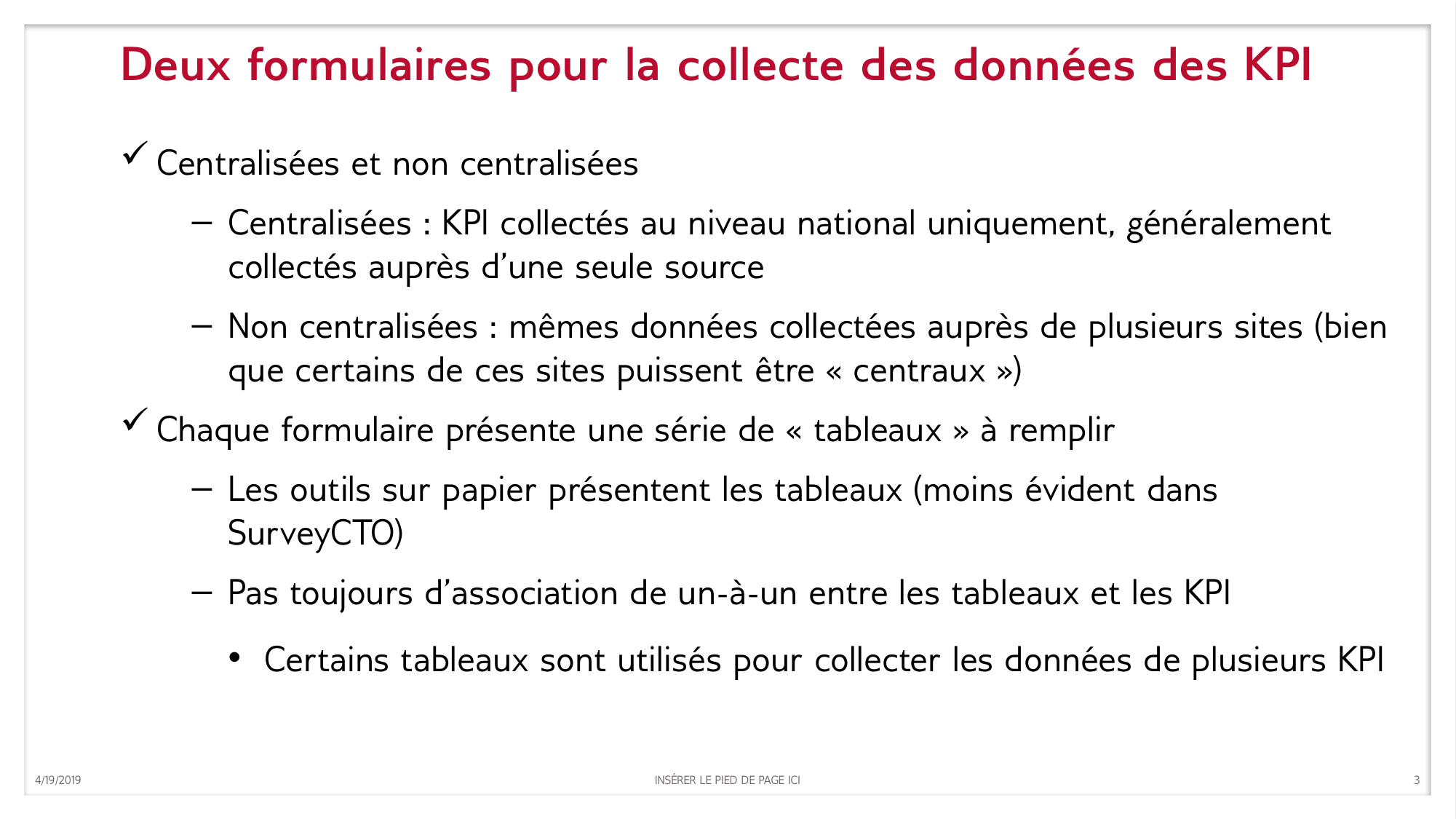

# Deux formulaires pour la collecte des données des KPI
Centralisées et non centralisées
Centralisées : KPI collectés au niveau national uniquement, généralement collectés auprès d’une seule source
Non centralisées : mêmes données collectées auprès de plusieurs sites (bien que certains de ces sites puissent être « centraux »)
Chaque formulaire présente une série de « tableaux » à remplir
Les outils sur papier présentent les tableaux (moins évident dans SurveyCTO)
Pas toujours d’association de un-à-un entre les tableaux et les KPI
Certains tableaux sont utilisés pour collecter les données de plusieurs KPI
4/19/2019
INSÉRER LE PIED DE PAGE ICI
3